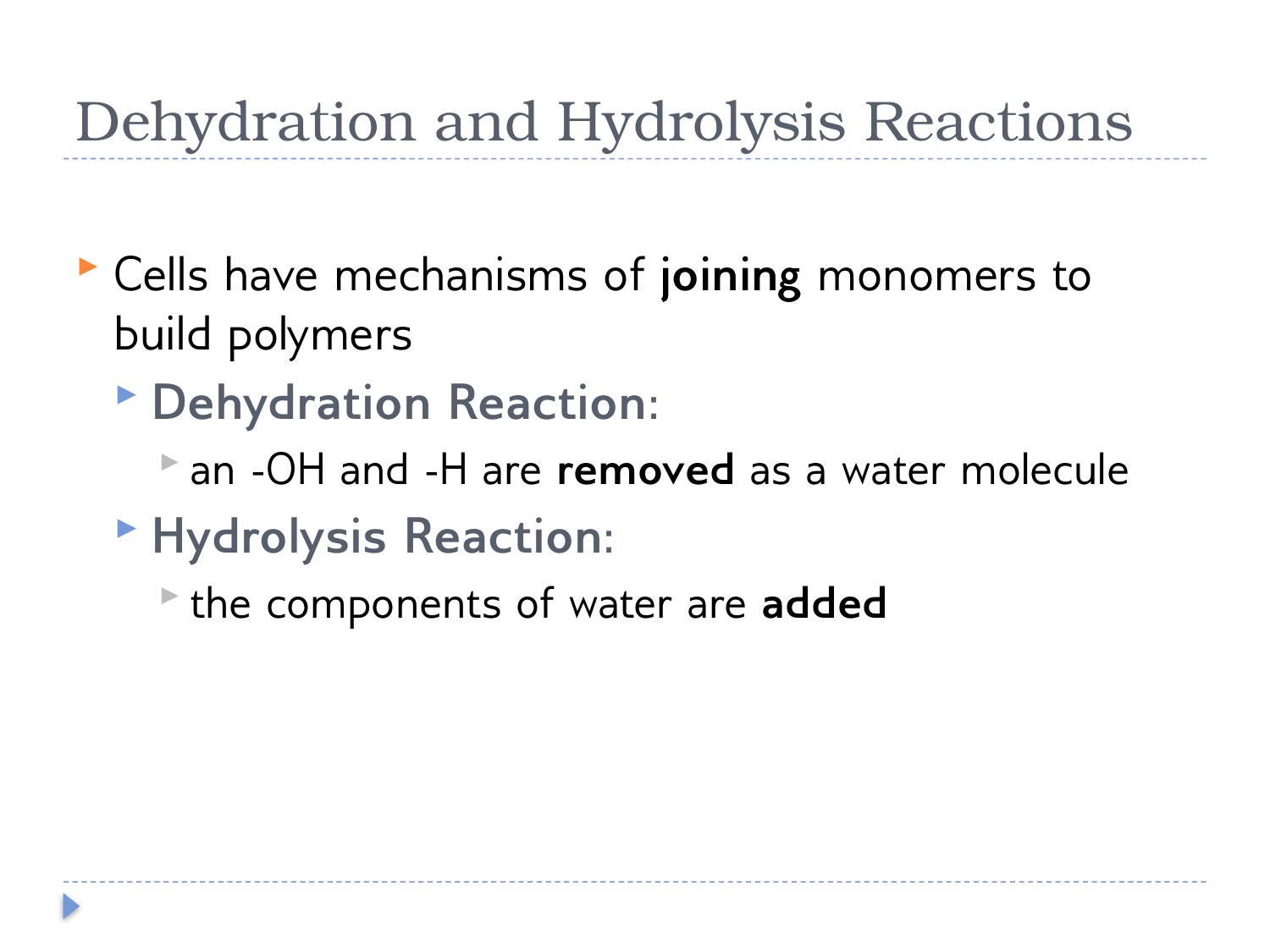

# Dehydration and Hydrolysis Reactions

Cells have mechanisms of joining monomers to build polymers
Dehydration Reaction:
an -OH and -H are removed as a water molecule
Hydrolysis Reaction:
the components of water are added